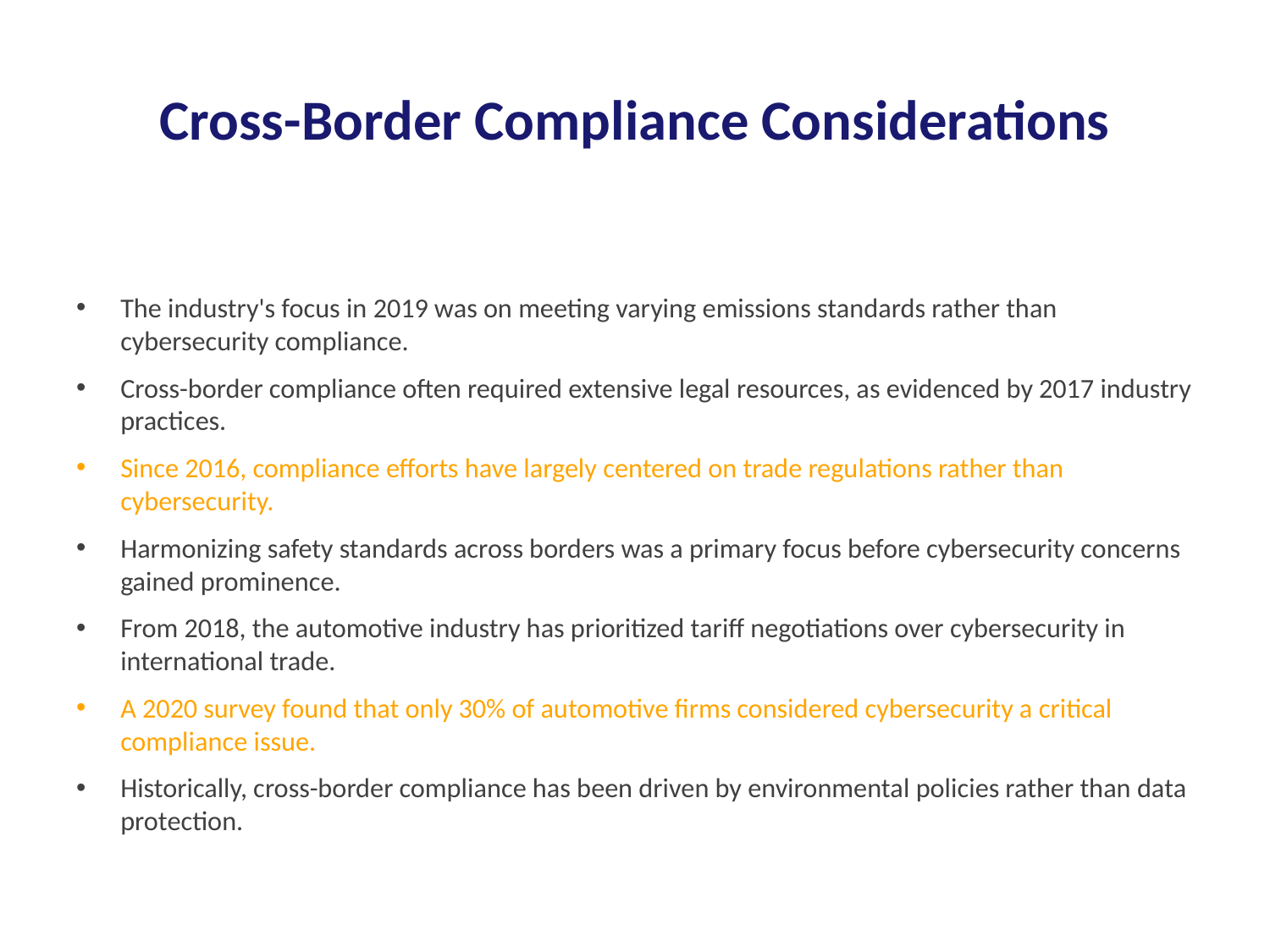

# Cross-Border Compliance Considerations

The industry's focus in 2019 was on meeting varying emissions standards rather than cybersecurity compliance.
Cross-border compliance often required extensive legal resources, as evidenced by 2017 industry practices.
Since 2016, compliance efforts have largely centered on trade regulations rather than cybersecurity.
Harmonizing safety standards across borders was a primary focus before cybersecurity concerns gained prominence.
From 2018, the automotive industry has prioritized tariff negotiations over cybersecurity in international trade.
A 2020 survey found that only 30% of automotive firms considered cybersecurity a critical compliance issue.
Historically, cross-border compliance has been driven by environmental policies rather than data protection.